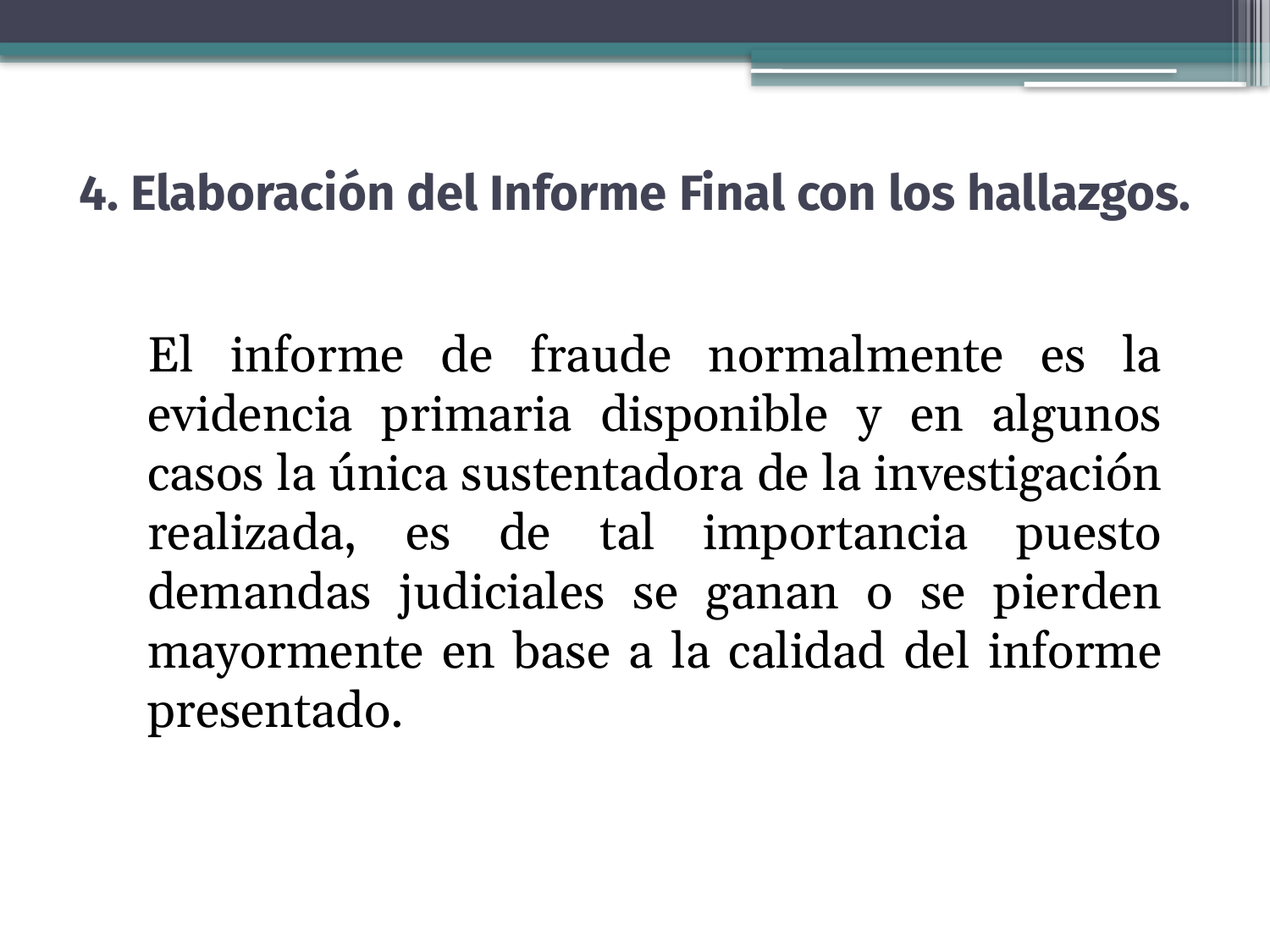

# 4. Elaboración del Informe Final con los hallazgos.
El informe de fraude normalmente es la evidencia primaria disponible y en algunos casos la única sustentadora de la investigación realizada, es de tal importancia puesto demandas judiciales se ganan o se pierden mayormente en base a la calidad del informe presentado.